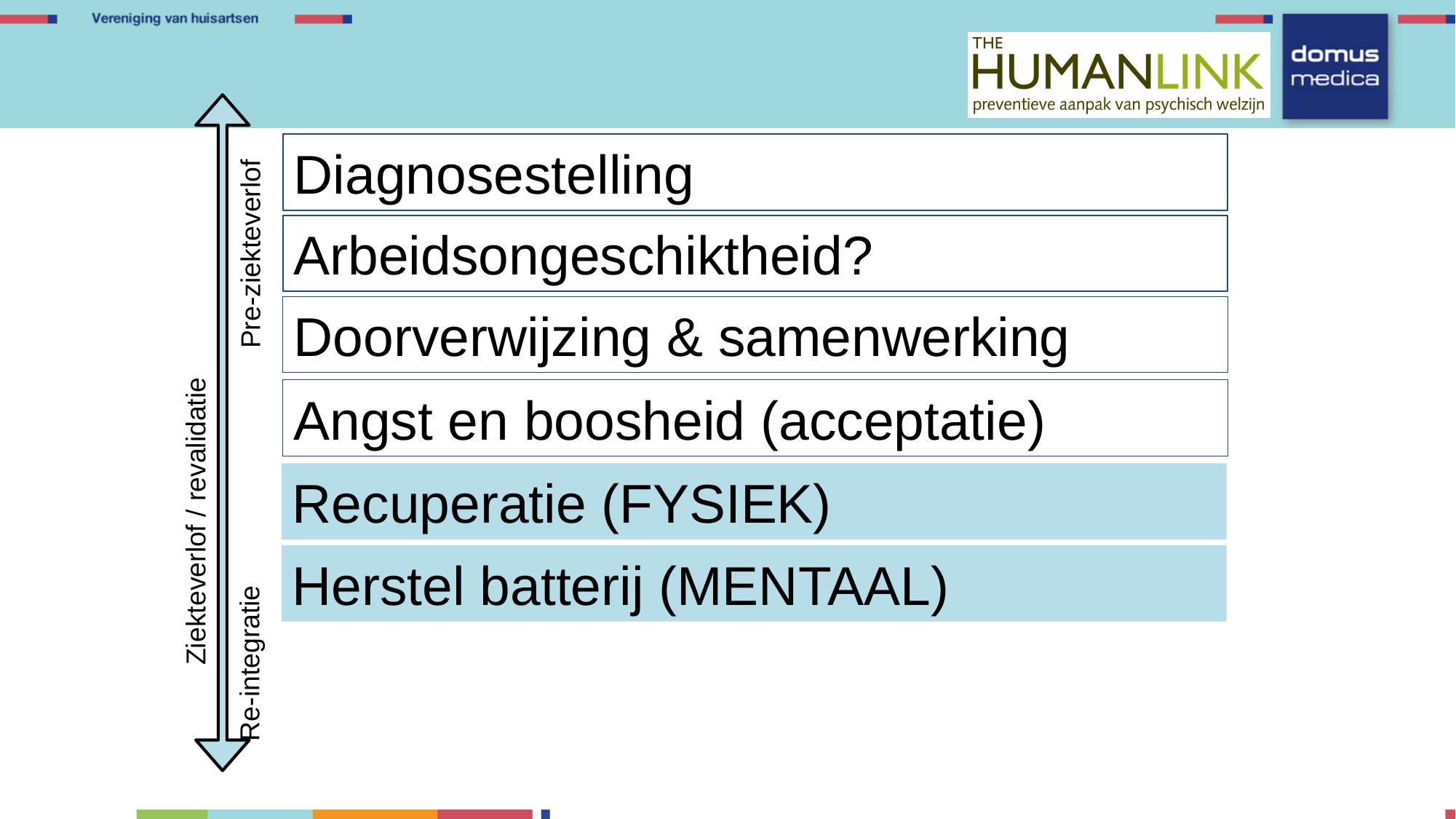

Diagnosestelling
Arbeidsongeschiktheid?
Pre-ziekteverlof
Doorverwijzing & samenwerking
Angst en boosheid (acceptatie)

Ziekteverlof / revalidatie
Recuperatie (FYSIEK)
Herstel batterij (MENTAAL)
Re-integratie